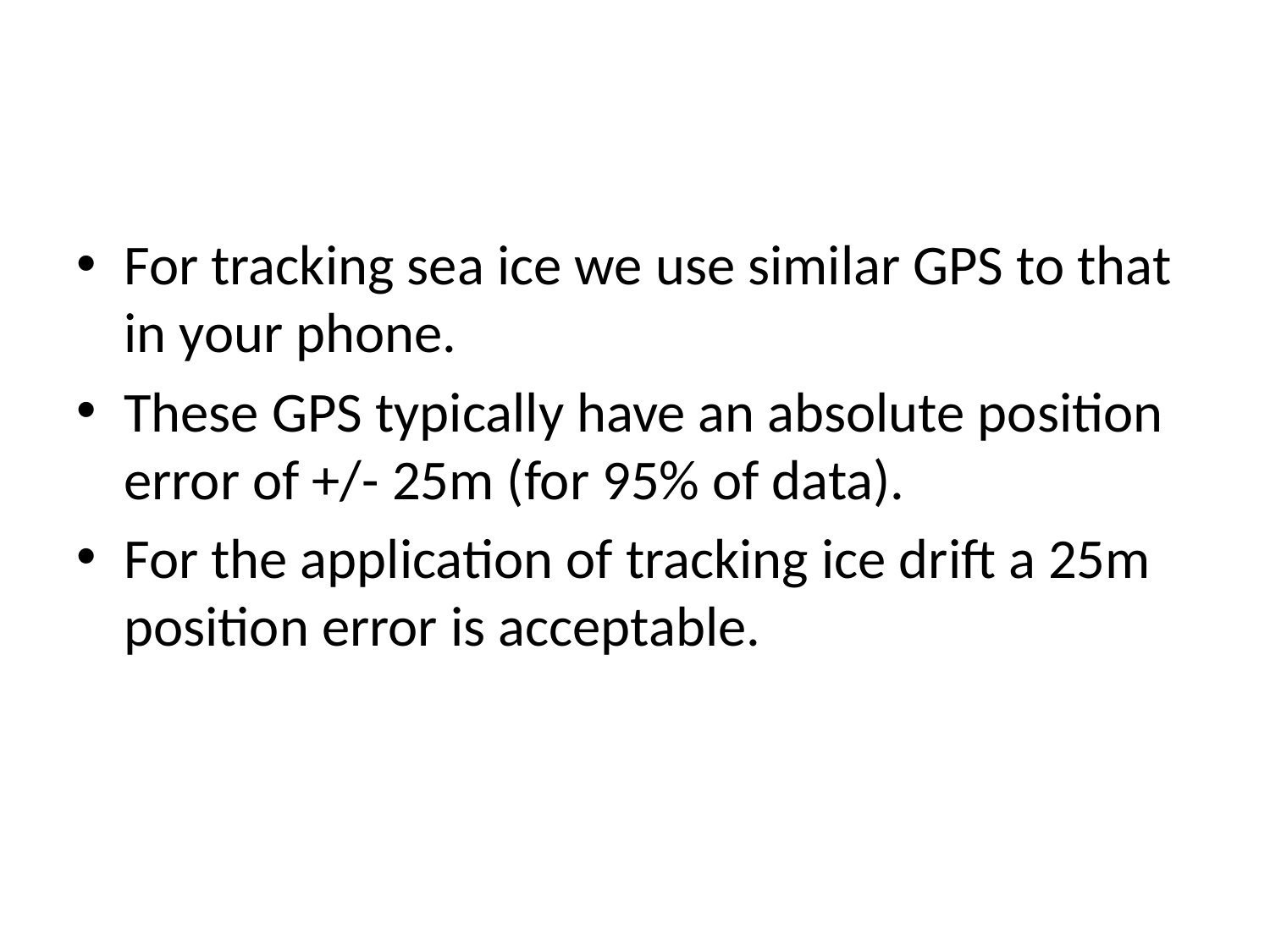

#
For tracking sea ice we use similar GPS to that in your phone.
These GPS typically have an absolute position error of +/- 25m (for 95% of data).
For the application of tracking ice drift a 25m position error is acceptable.